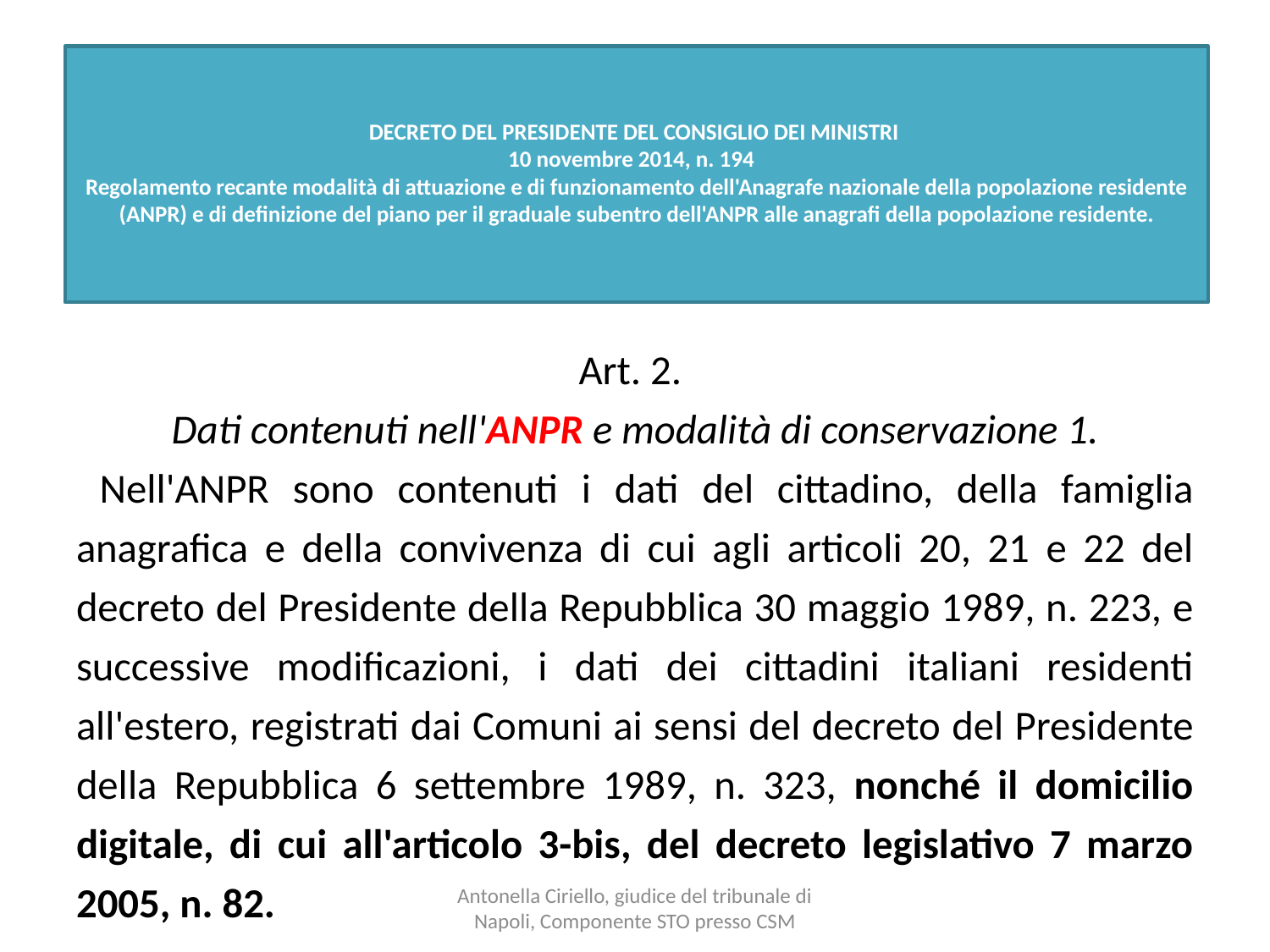

# DECRETO DEL PRESIDENTE DEL CONSIGLIO DEI MINISTRI 10 novembre 2014, n. 194  Regolamento recante modalità di attuazione e di funzionamento dell'Anagrafe nazionale della popolazione residente (ANPR) e di definizione del piano per il graduale subentro dell'ANPR alle anagrafi della popolazione residente.
Art. 2.
Dati contenuti nell'ANPR e modalità di conservazione 1.
 Nell'ANPR sono contenuti i dati del cittadino, della famiglia anagrafica e della convivenza di cui agli articoli 20, 21 e 22 del decreto del Presidente della Repubblica 30 maggio 1989, n. 223, e successive modificazioni, i dati dei cittadini italiani residenti all'estero, registrati dai Comuni ai sensi del decreto del Presidente della Repubblica 6 settembre 1989, n. 323, nonché il domicilio digitale, di cui all'articolo 3-bis, del decreto legislativo 7 marzo 2005, n. 82.
Antonella Ciriello, giudice del tribunale di Napoli, Componente STO presso CSM